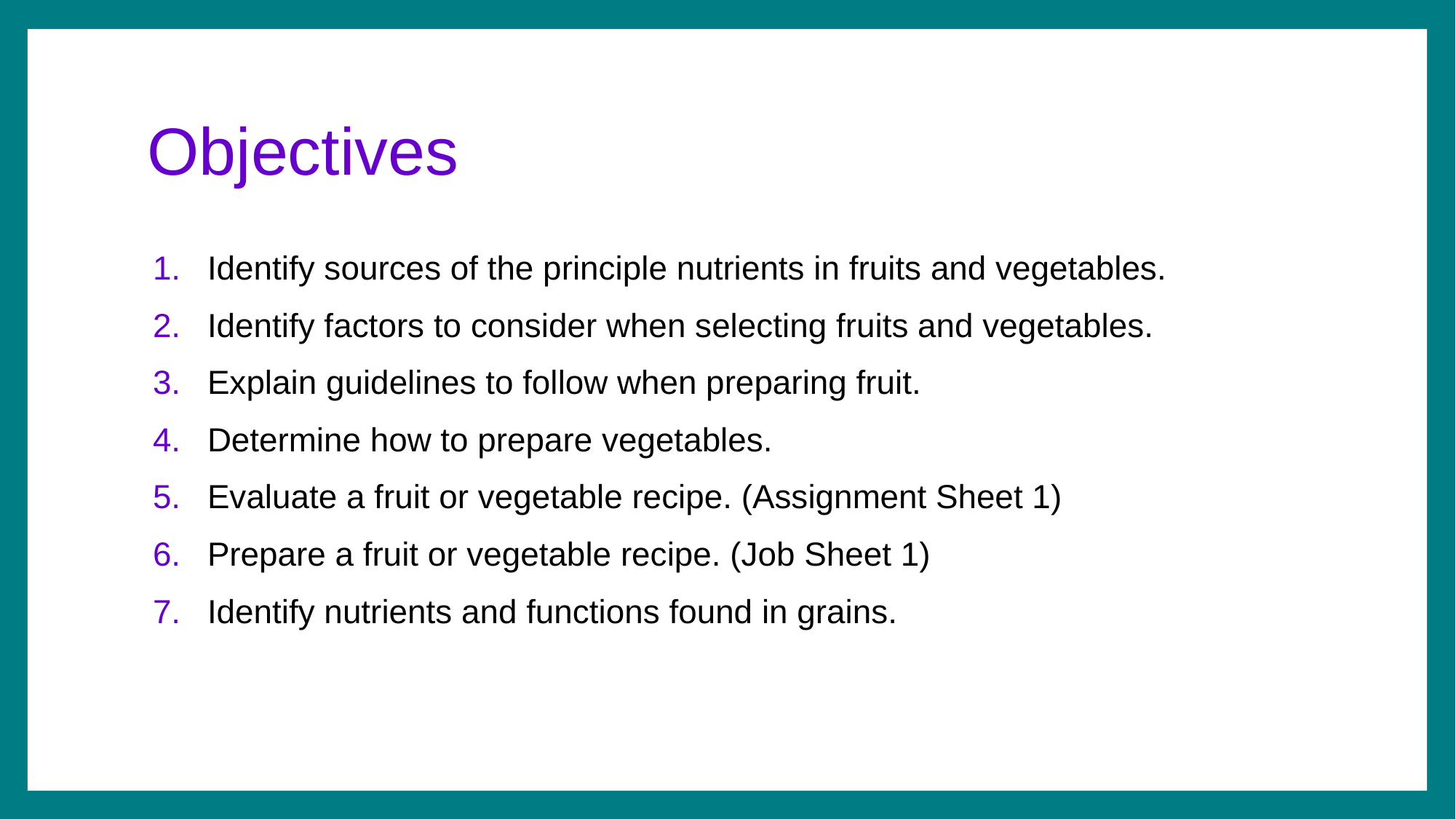

# Objectives
Identify sources of the principle nutrients in fruits and vegetables.
Identify factors to consider when selecting fruits and vegetables.
Explain guidelines to follow when preparing fruit.
Determine how to prepare vegetables.
Evaluate a fruit or vegetable recipe. (Assignment Sheet 1)
Prepare a fruit or vegetable recipe. (Job Sheet 1)
Identify nutrients and functions found in grains.